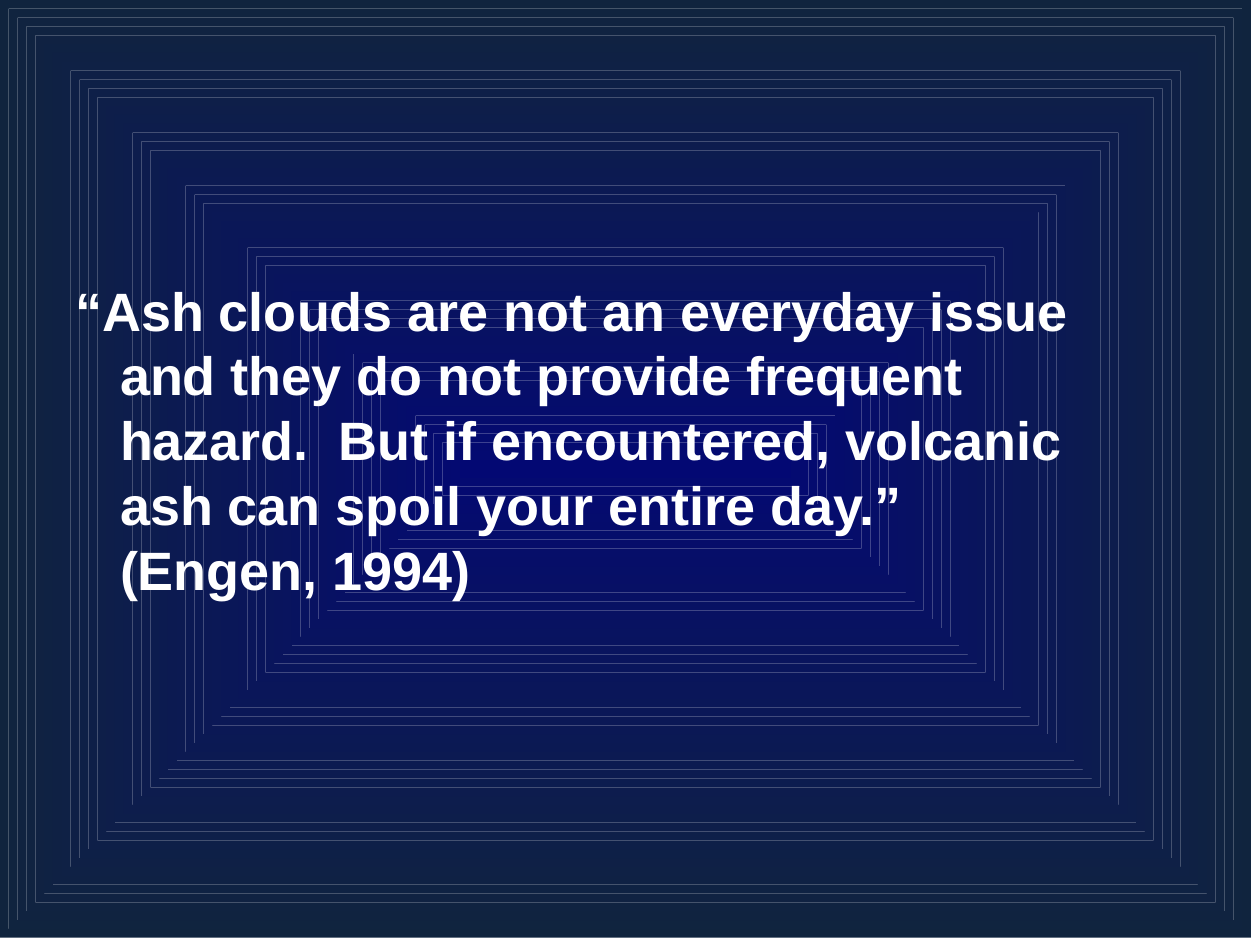

“Ash clouds are not an everyday issue and they do not provide frequent hazard.  But if encountered, volcanic ash can spoil your entire day.”														(Engen, 1994)